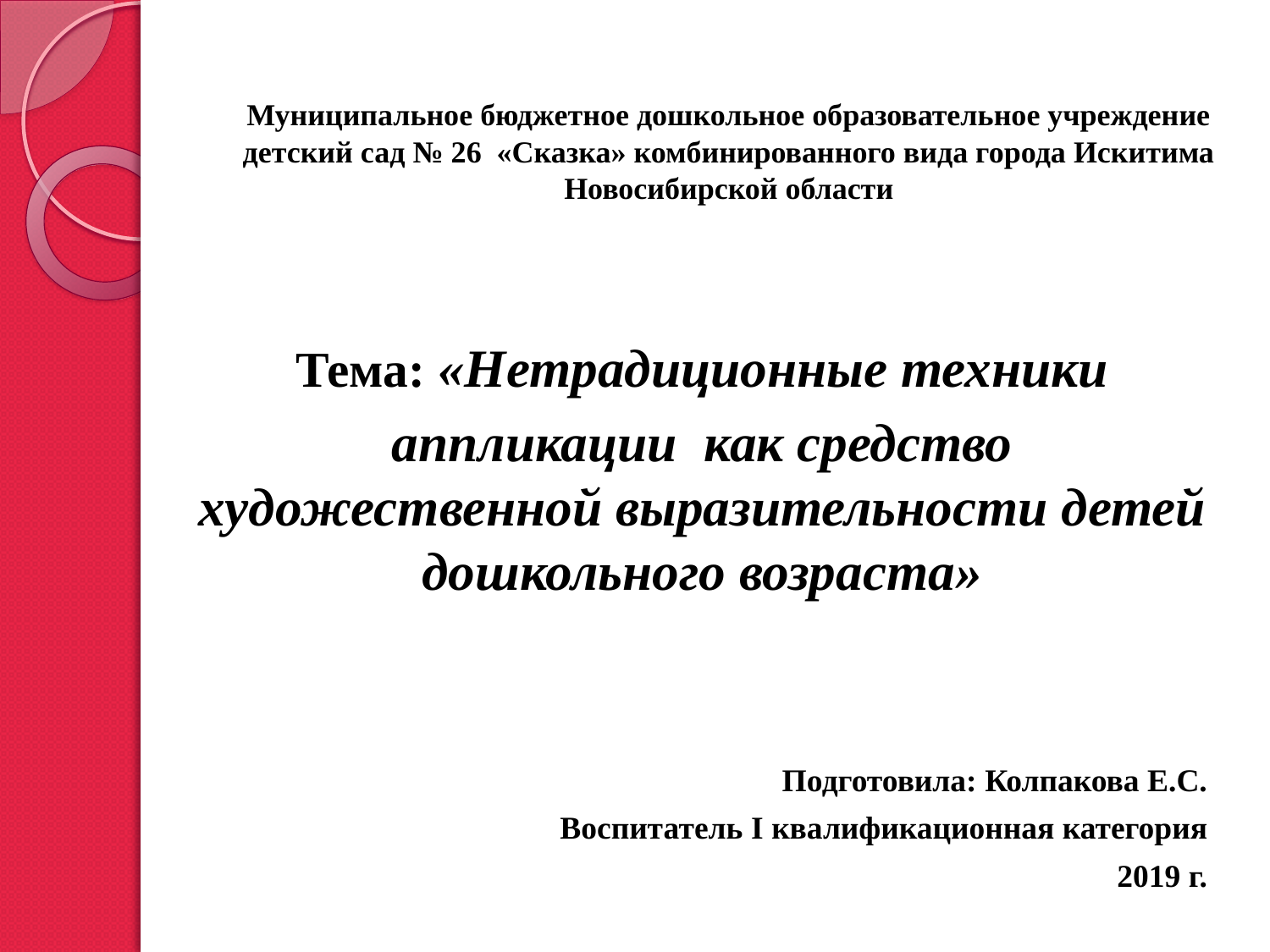

# Муниципальное бюджетное дошкольное образовательное учреждение детский сад № 26  «Сказка» комбинированного вида города Искитима Новосибирской области
Тема: «Нетрадиционные техники
аппликации  как средство художественной выразительности детей дошкольного возраста»

Подготовила: Колпакова Е.С.
Воспитатель I квалификационная категория
2019 г.